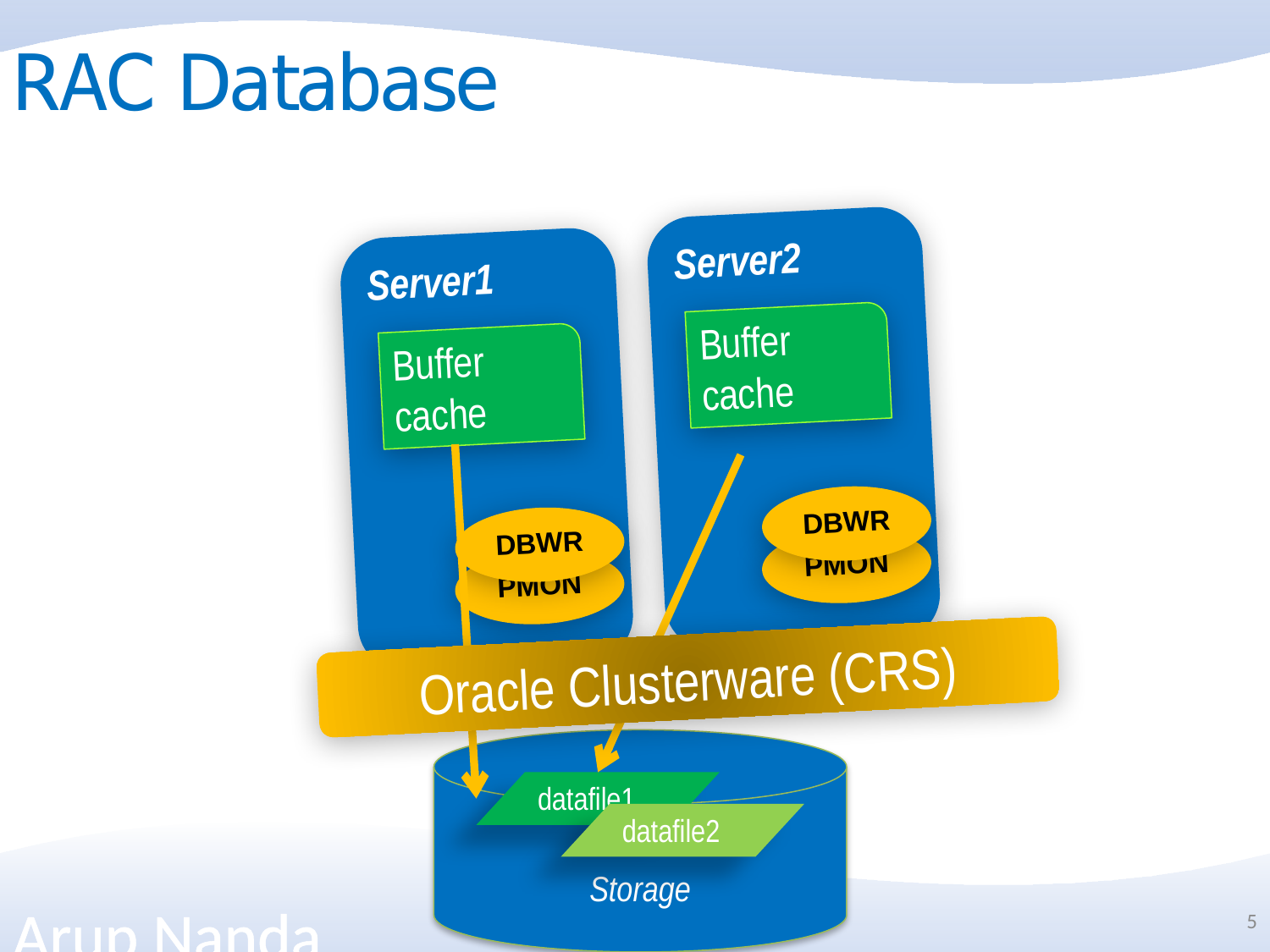

# RAC Database
Server2
Server1
Buffer cache
Buffer cache
DBWR
DBWR
PMON
PMON
Oracle Clusterware (CRS)
Storage
datafile1
datafile2
Exadata for Oracle DBAs
5